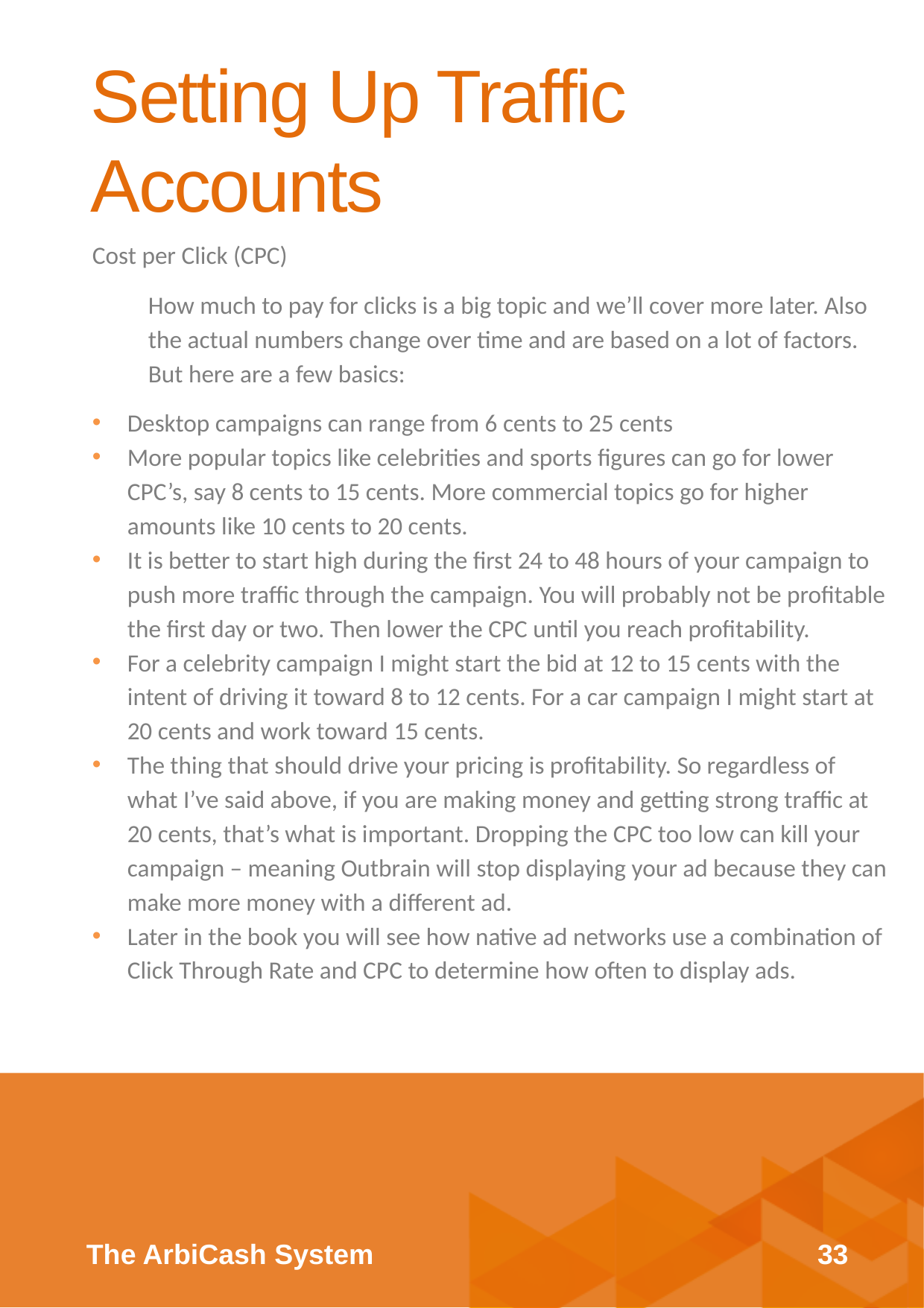

Setting Up Traffic Accounts

Cost per Click (CPC)
How much to pay for clicks is a big topic and we’ll cover more later. Also the actual numbers change over time and are based on a lot of factors. But here are a few basics:
Desktop campaigns can range from 6 cents to 25 cents
More popular topics like celebrities and sports figures can go for lower CPC’s, say 8 cents to 15 cents. More commercial topics go for higher amounts like 10 cents to 20 cents.
It is better to start high during the first 24 to 48 hours of your campaign to push more traffic through the campaign. You will probably not be profitable the first day or two. Then lower the CPC until you reach profitability.
For a celebrity campaign I might start the bid at 12 to 15 cents with the intent of driving it toward 8 to 12 cents. For a car campaign I might start at 20 cents and work toward 15 cents.
The thing that should drive your pricing is profitability. So regardless of what I’ve said above, if you are making money and getting strong traffic at 20 cents, that’s what is important. Dropping the CPC too low can kill your campaign – meaning Outbrain will stop displaying your ad because they can make more money with a different ad.
Later in the book you will see how native ad networks use a combination of Click Through Rate and CPC to determine how often to display ads.